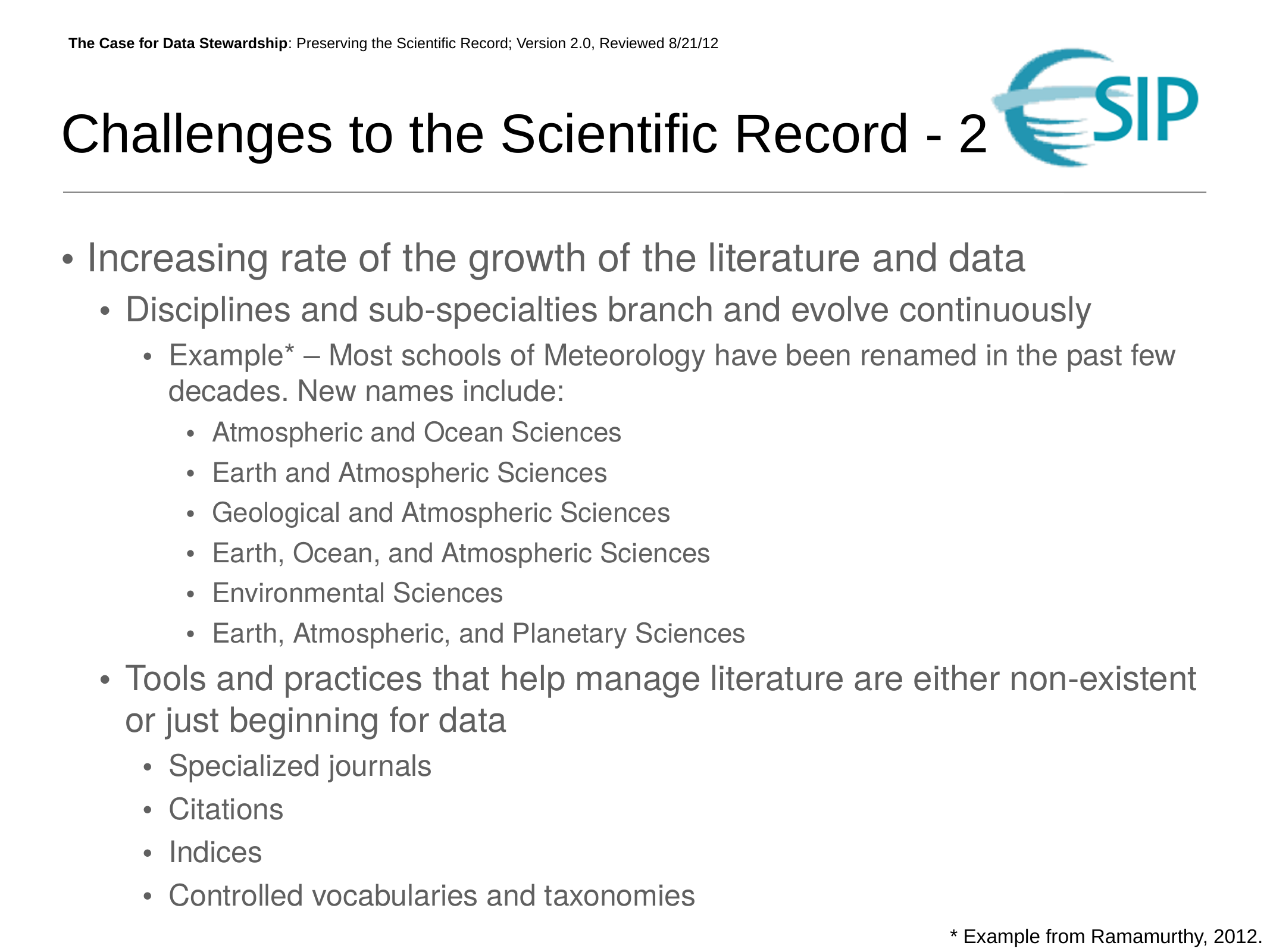

# Challenges to the Scientific Record - 2
Increasing rate of the growth of the literature and data
Disciplines and sub-specialties branch and evolve continuously
Example* – Most schools of Meteorology have been renamed in the past few decades. New names include:
Atmospheric and Ocean Sciences
Earth and Atmospheric Sciences
Geological and Atmospheric Sciences
Earth, Ocean, and Atmospheric Sciences
Environmental Sciences
Earth, Atmospheric, and Planetary Sciences
Tools and practices that help manage literature are either non-existent or just beginning for data
Specialized journals
Citations
Indices
Controlled vocabularies and taxonomies

* Example from Ramamurthy, 2012.